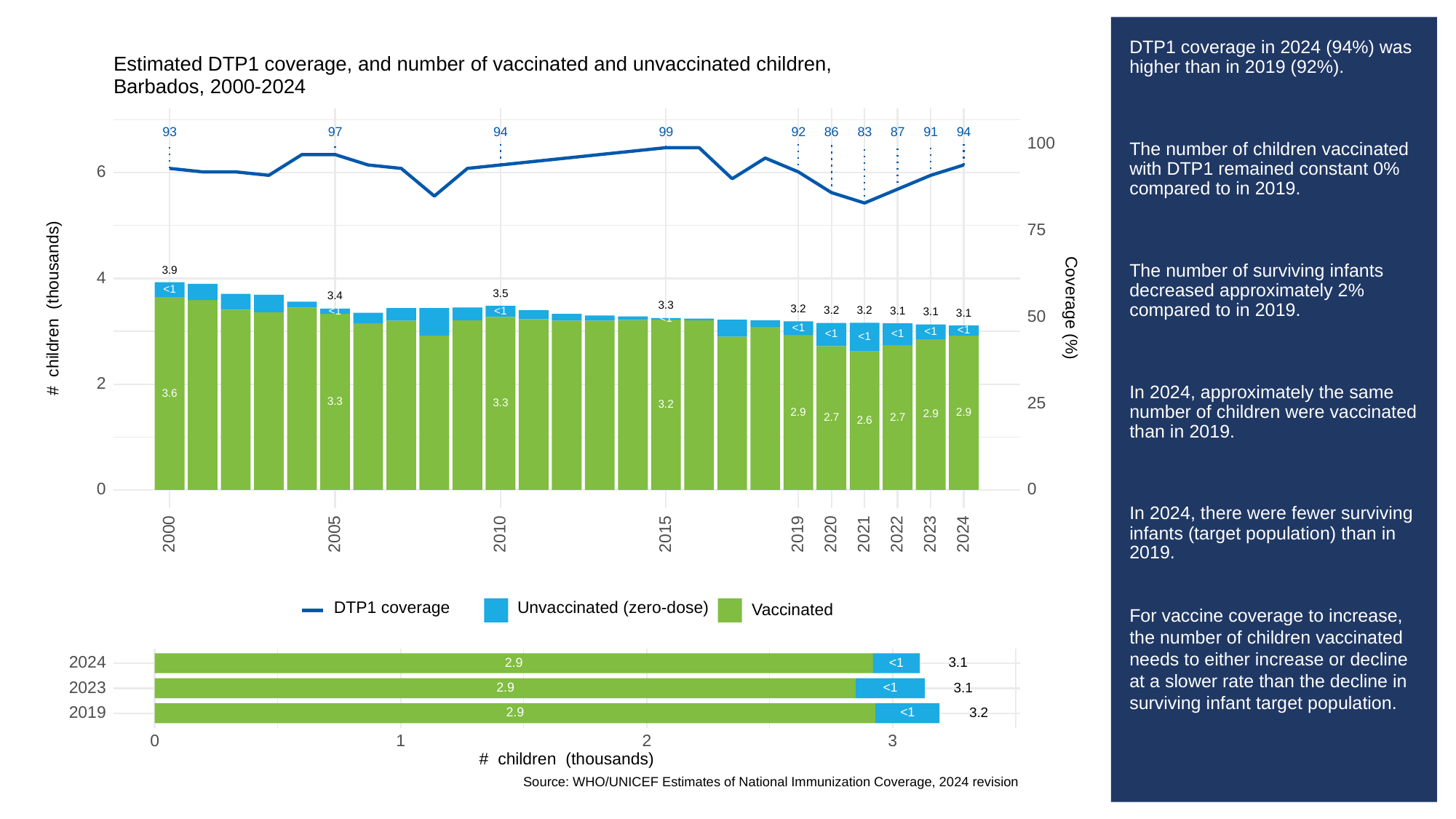

# DTP1 coverage in 2024 (94%) was higher than in 2019 (92%).

The number of children vaccinated with DTP1 remained constant 0% compared to in 2019.

The number of surviving infants decreased approximately 2% compared to in 2019.

In 2024, approximately the same number of children were vaccinated than in 2019.

In 2024, there were fewer surviving infants (target population) than in 2019.

For vaccine coverage to increase, the number of children vaccinated needs to either increase or decline at a slower rate than the decline in surviving infant target population.

Estimated DTP1 coverage, and number of vaccinated and unvaccinated children,
Barbados, 2000-2024

93
83
97
94
99
92
86
87
91
94
100

6

75

3.9
4

<1
3.5
3.4

#  children  (thousands)
Coverage (%)
3.3

3.2

3.2
3.2
3.1
<1
<1

3.1

3.1

50

<1

<1

<1

<1
<1
<1

<1

2

3.6
25
3.3
3.3
3.2
2.9
2.9
2.9
2.7
2.7
2.6

0
0

2023
2000
2005
2010
2015
2019
2020
2021
2022
2024

Unvaccinated (zero-dose)
DTP1 coverage
Vaccinated

2024
3.1
2.9
<1

2023
3.1
2.9
<1

2019
3.2
2.9
<1

3
0
1
2
#  children  (thousands)
Source: WHO/UNICEF Estimates of National Immunization Coverage, 2024 revision